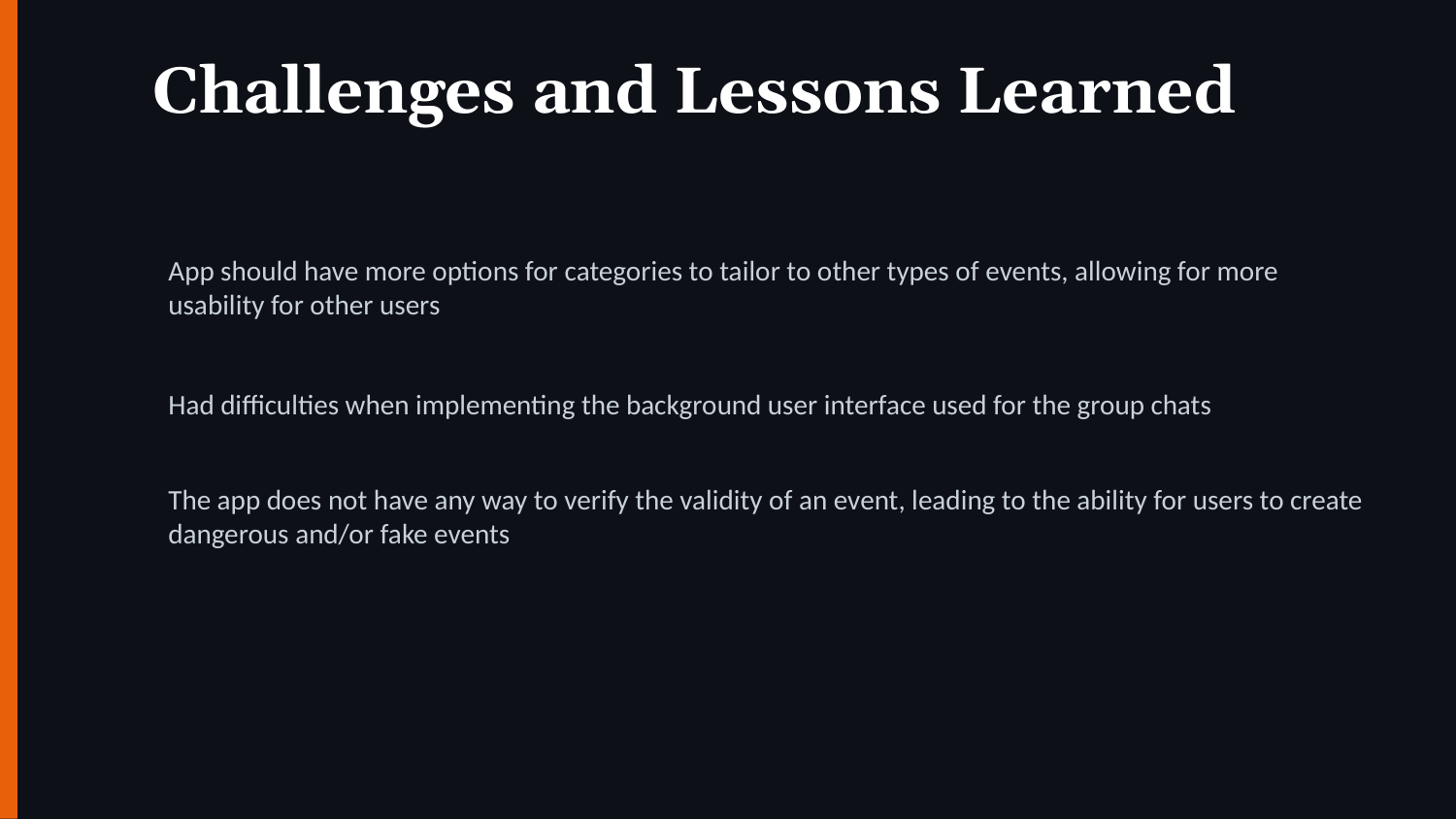

Challenges and Lessons Learned
App should have more options for categories to tailor to other types of events, allowing for more usability for other users
Had difficulties when implementing the background user interface used for the group chats
The app does not have any way to verify the validity of an event, leading to the ability for users to create dangerous and/or fake events